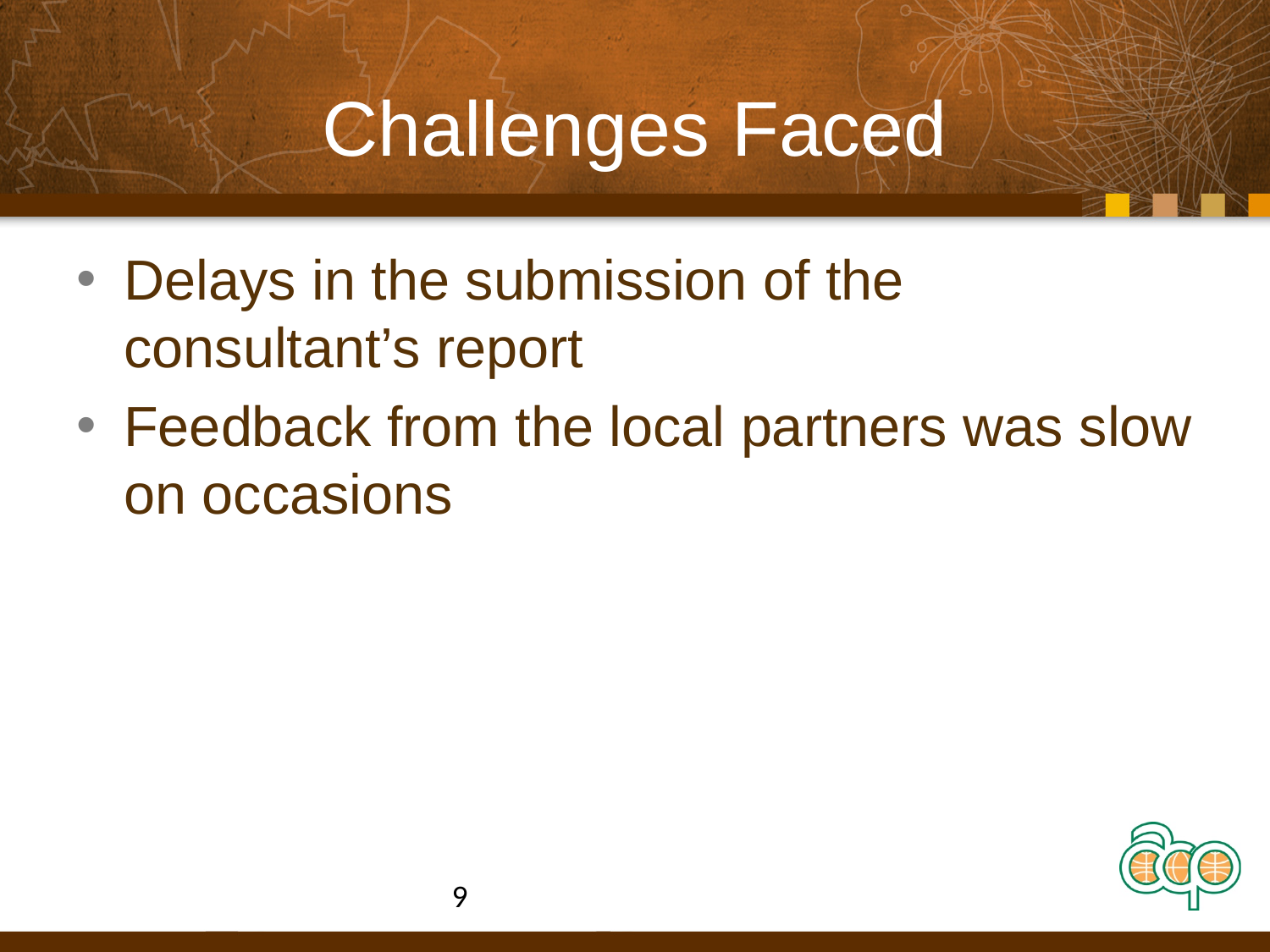

# Challenges Faced
Delays in the submission of the consultant’s report
Feedback from the local partners was slow on occasions

9